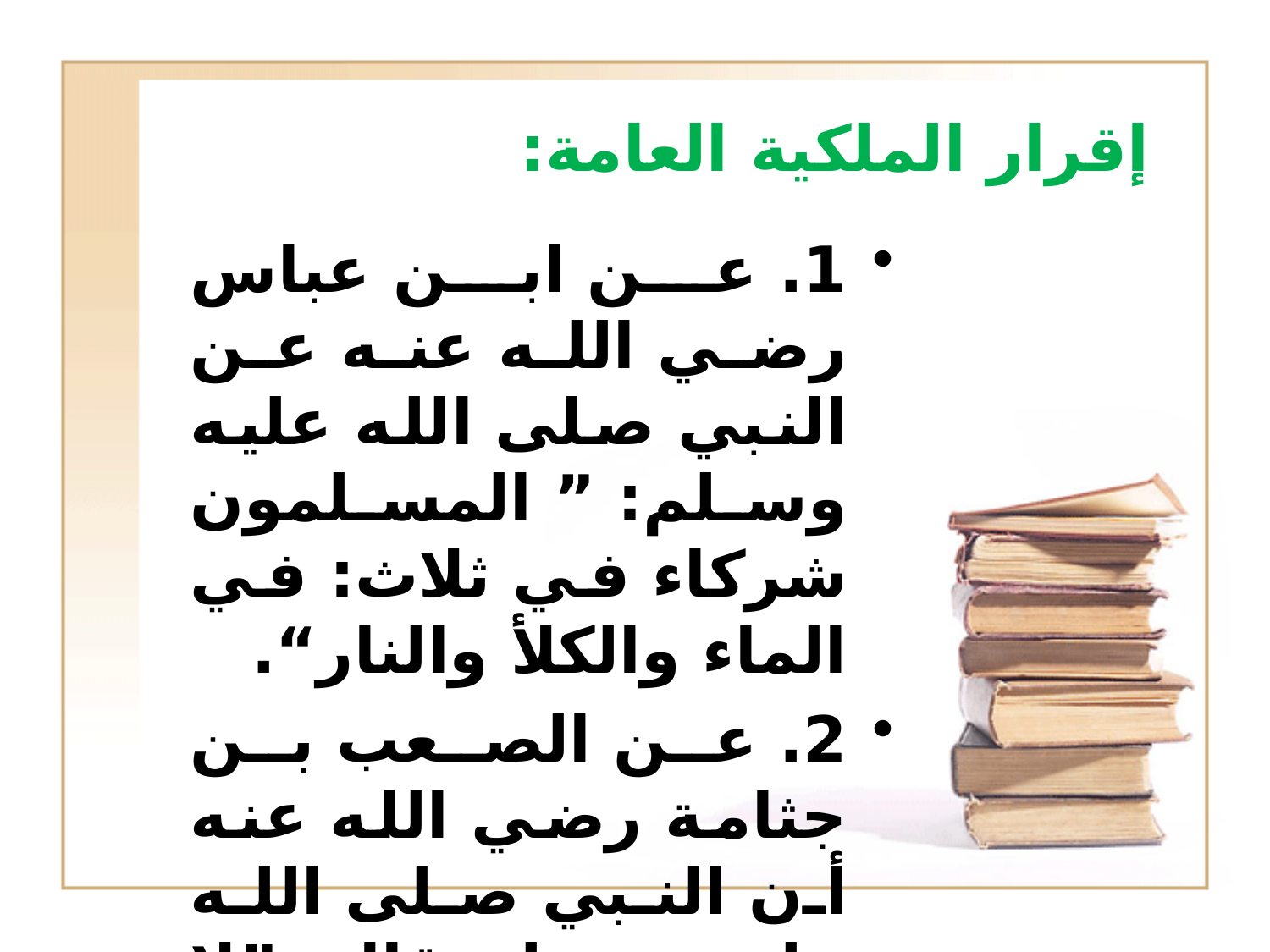

# إقرار الملكية العامة:
1. عن ابن عباس رضي الله عنه عن النبي صلى الله عليه وسلم: ” المسلمون شركاء في ثلاث: في الماء والكلأ والنار“.
2. عن الصعب بن جثامة رضي الله عنه أن النبي صلى الله عليه وسلم قال: ”لا حمى إلا لله ولرسوله“.